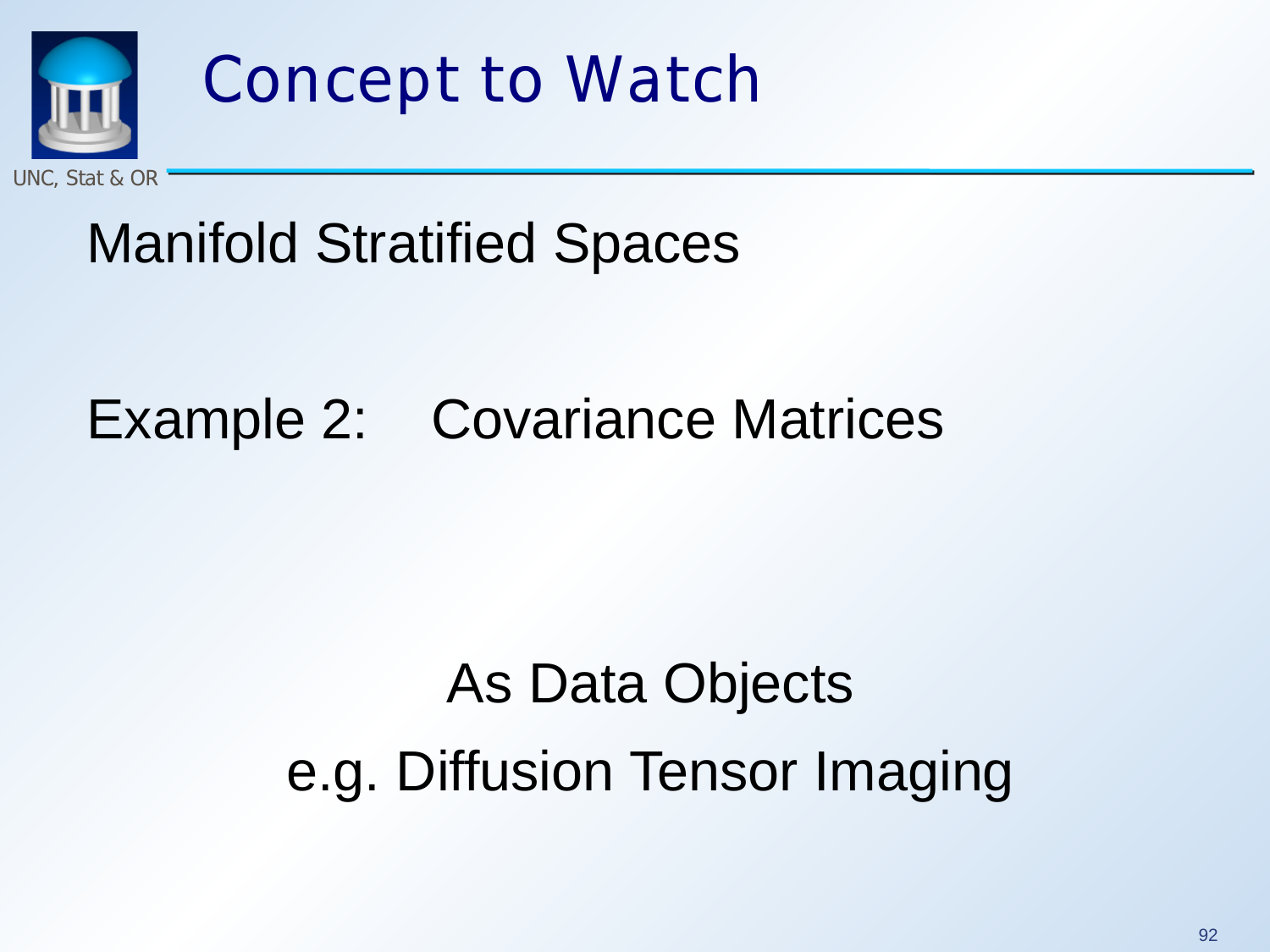

# Concept to Watch
Manifold Stratified Spaces

Example 2:    Covariance Matrices

As Data Objects
e.g. Diffusion Tensor Imaging